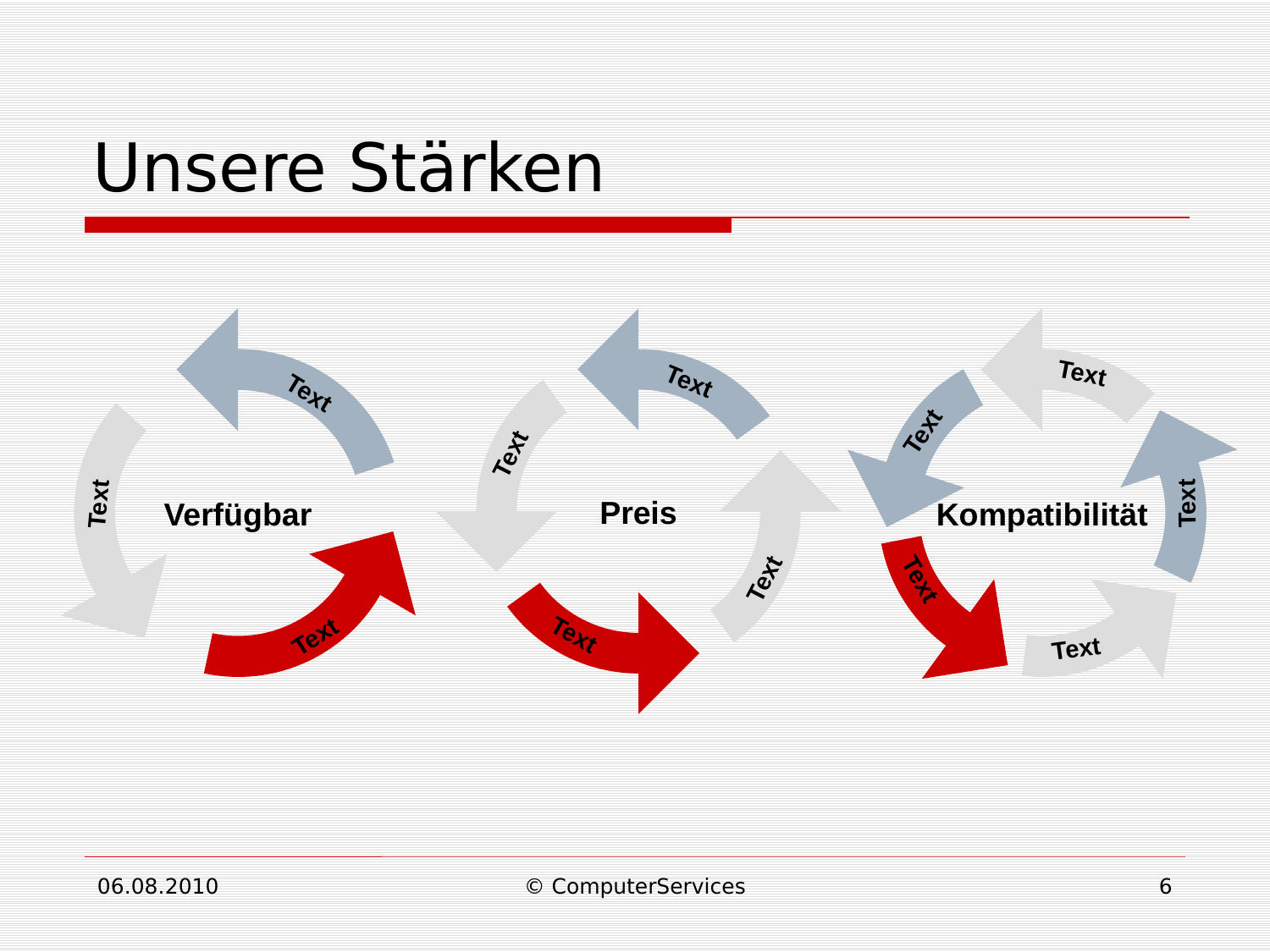

# Unsere Stärken
Text
Kompatibilität

Text
Text
Text
Text
Text
Preis

Text
Text
Text
Verfügbar

Text
Text
Text
06.08.2010
© ComputerServices
6